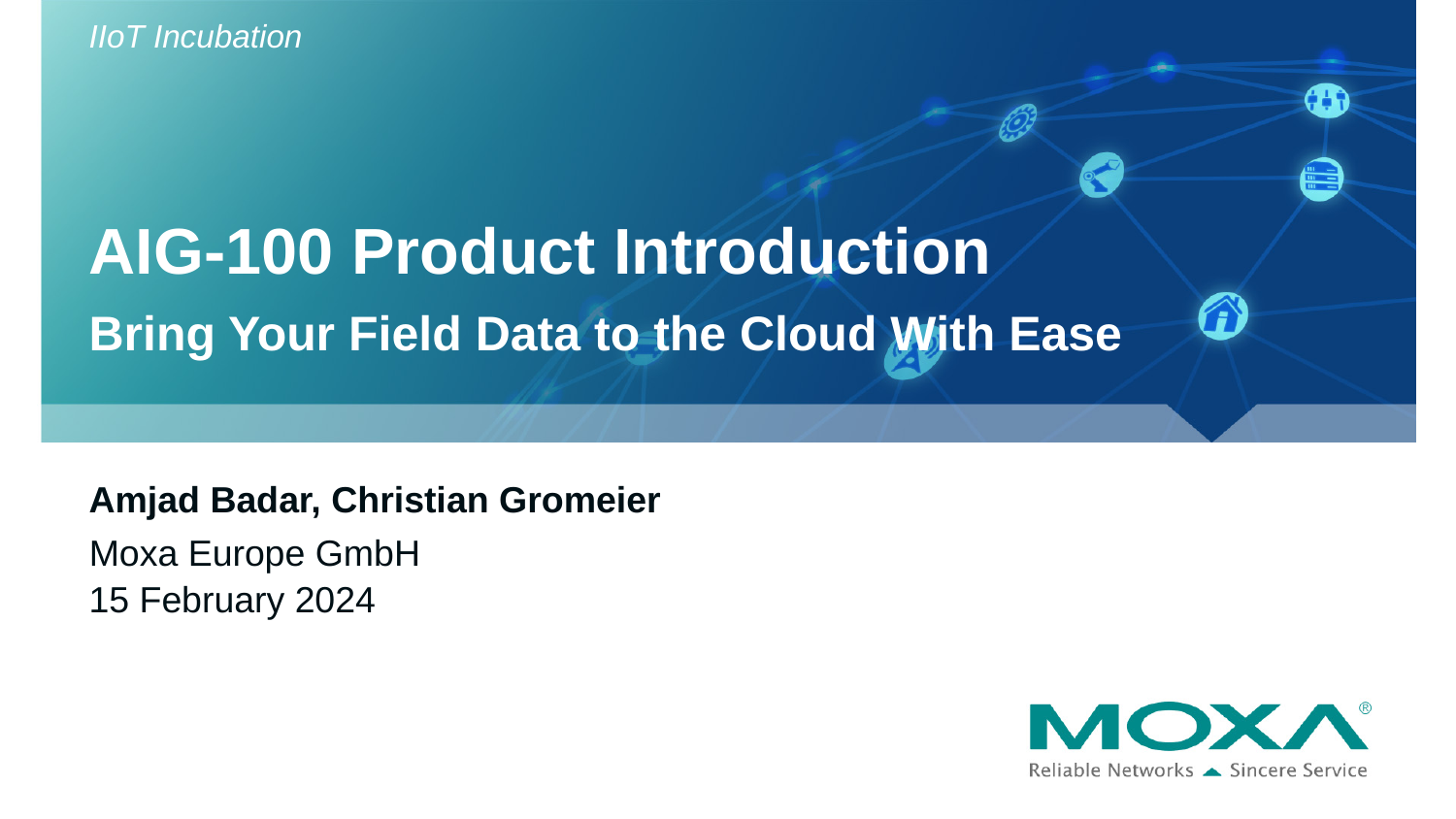

IIoT Incubation
# AIG-100 Product Introduction
Bring Your Field Data to the Cloud With Ease
Amjad Badar, Christian Gromeier
Moxa Europe GmbH
15 February 2024